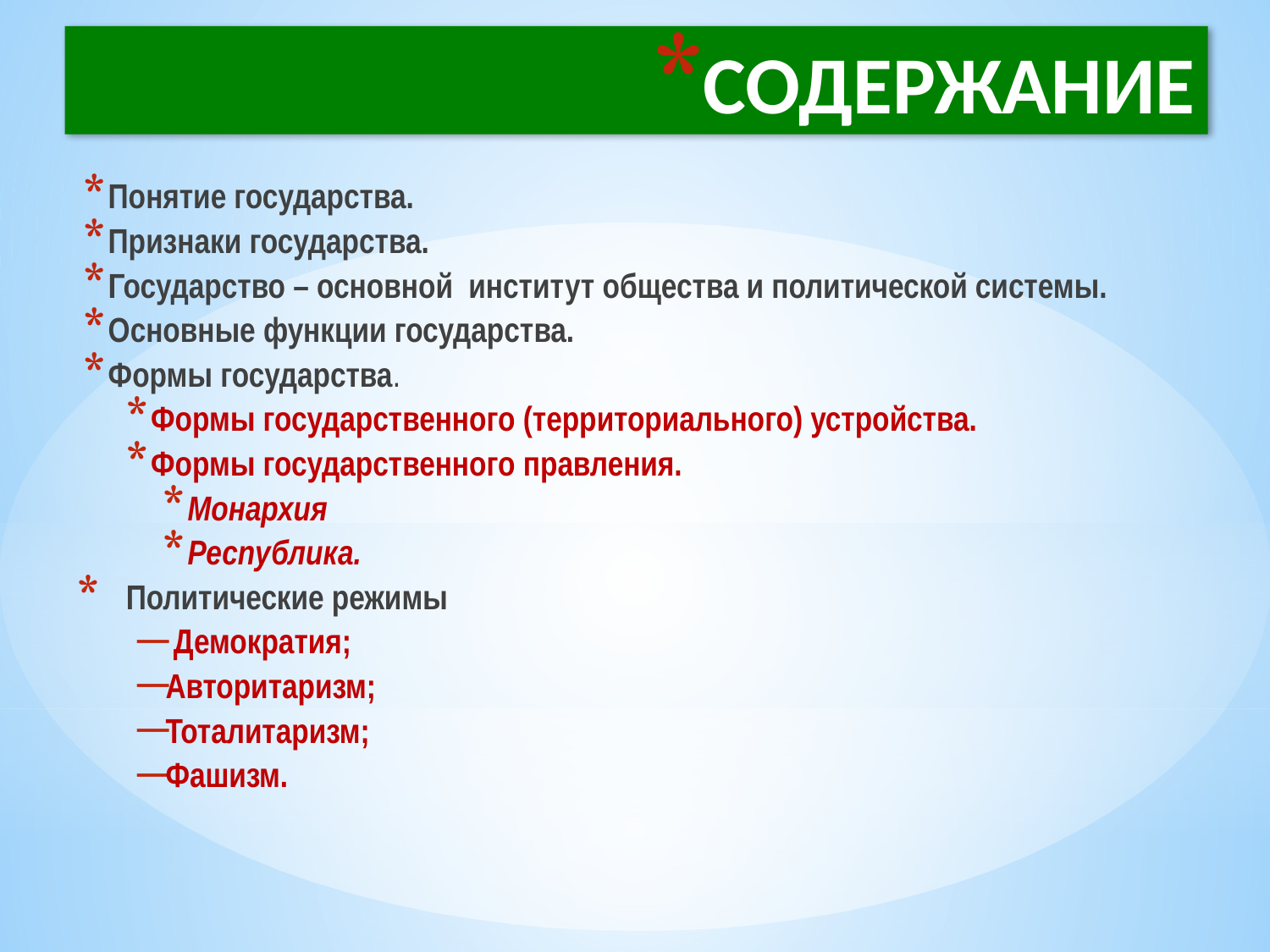

# СОДЕРЖАНИЕ
Понятие государства.
Признаки государства.
Государство – основной  институт общества и политической системы.
Основные функции государства.
Формы государства.
Формы государственного (территориального) устройства.
Формы государственного правления.
Монархия
Республика.
Политические режимы
 Демократия;
Авторитаризм;
Тоталитаризм;
Фашизм.